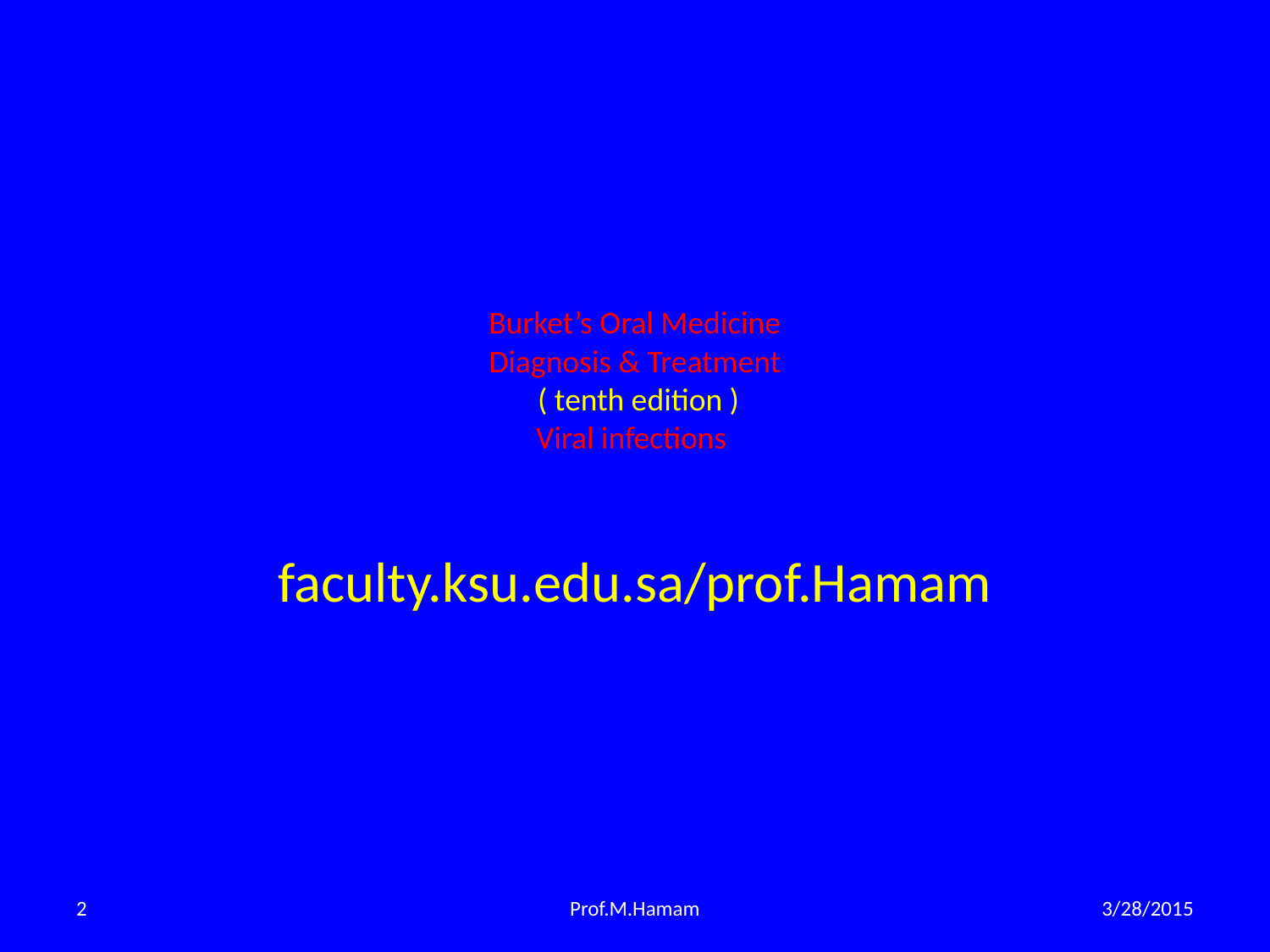

# Burket’s Oral Medicine Diagnosis & Treatment ( tenth edition ) Viral infections
faculty.ksu.edu.sa/prof.Hamam
2
Prof.M.Hamam
3/28/2015